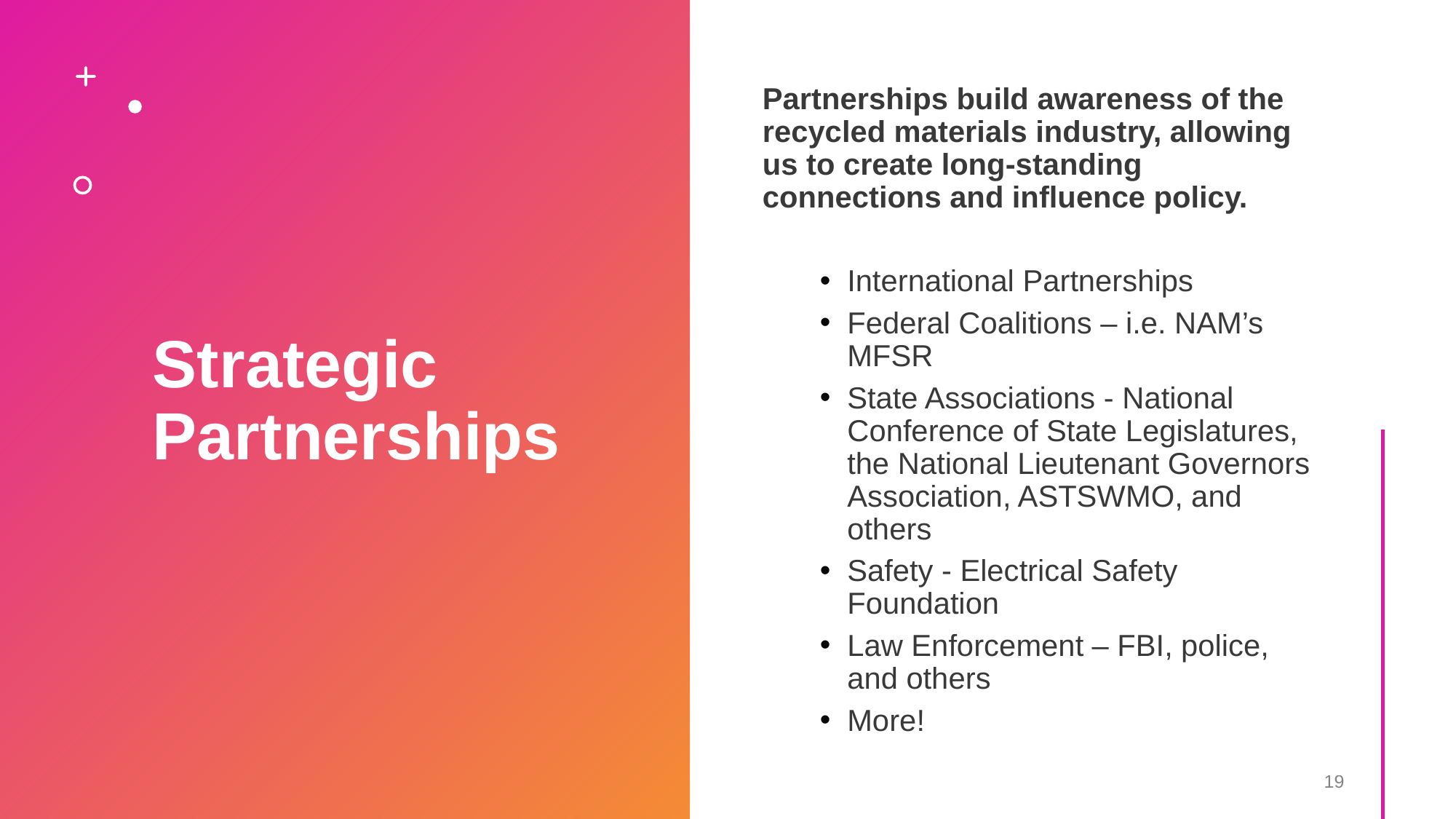

# Strategic Partnerships
Partnerships build awareness of the recycled materials industry, allowing us to create long-standing connections and influence policy.

International Partnerships
Federal Coalitions – i.e. NAM’s MFSR
State Associations - National Conference of State Legislatures, the National Lieutenant Governors Association, ASTSWMO, and others
Safety - Electrical Safety Foundation
Law Enforcement – FBI, police, and others
More!

19